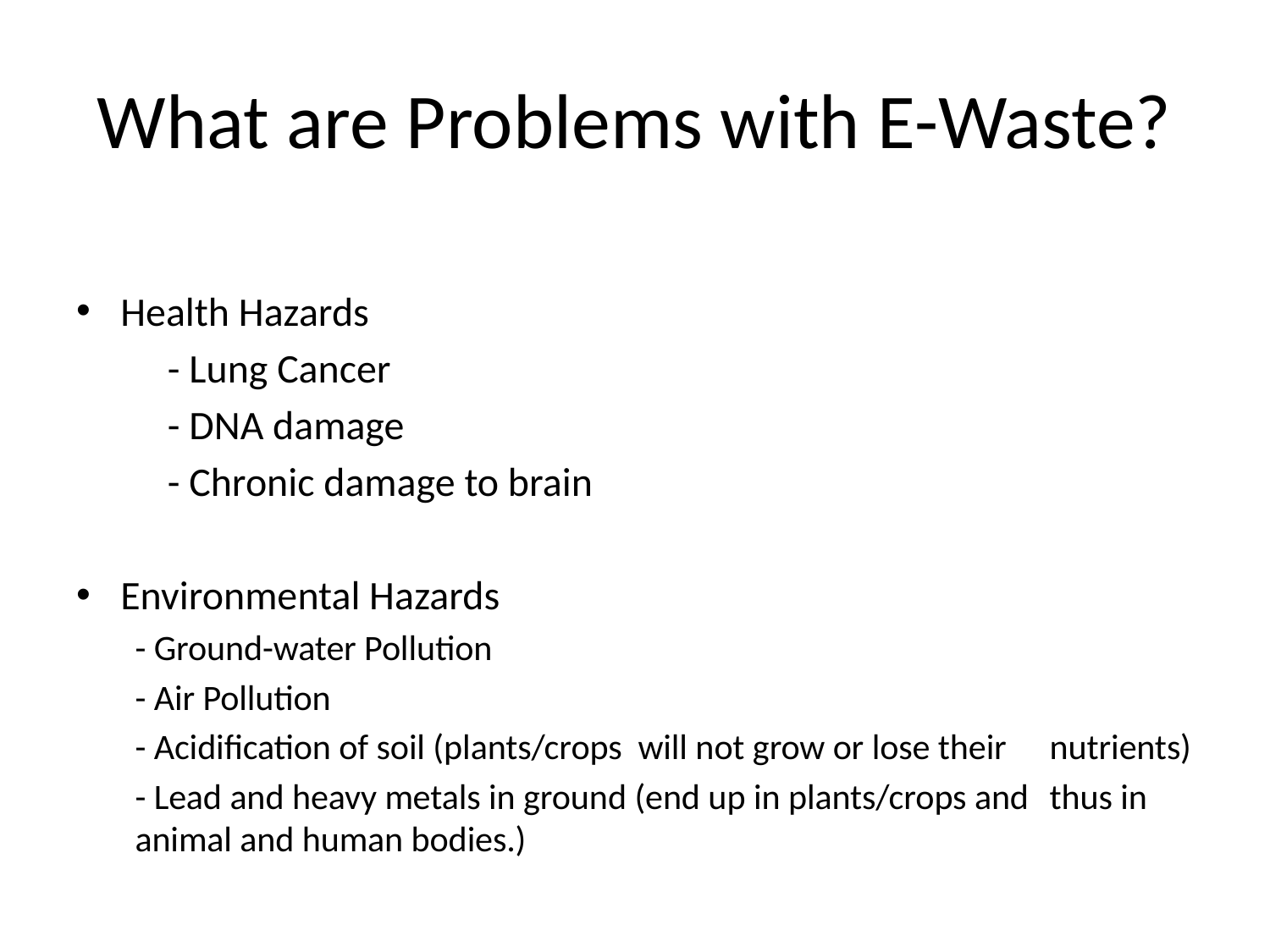

# What are Problems with E-Waste?

Health Hazards
 	- Lung Cancer
	- DNA damage
	- Chronic damage to brain

Environmental Hazards
	- Ground-water Pollution
	- Air Pollution
	- Acidification of soil (plants/crops  will not grow or lose their 	nutrients)
	- Lead and heavy metals in ground (end up in plants/crops and	thus in 	animal and human bodies.)